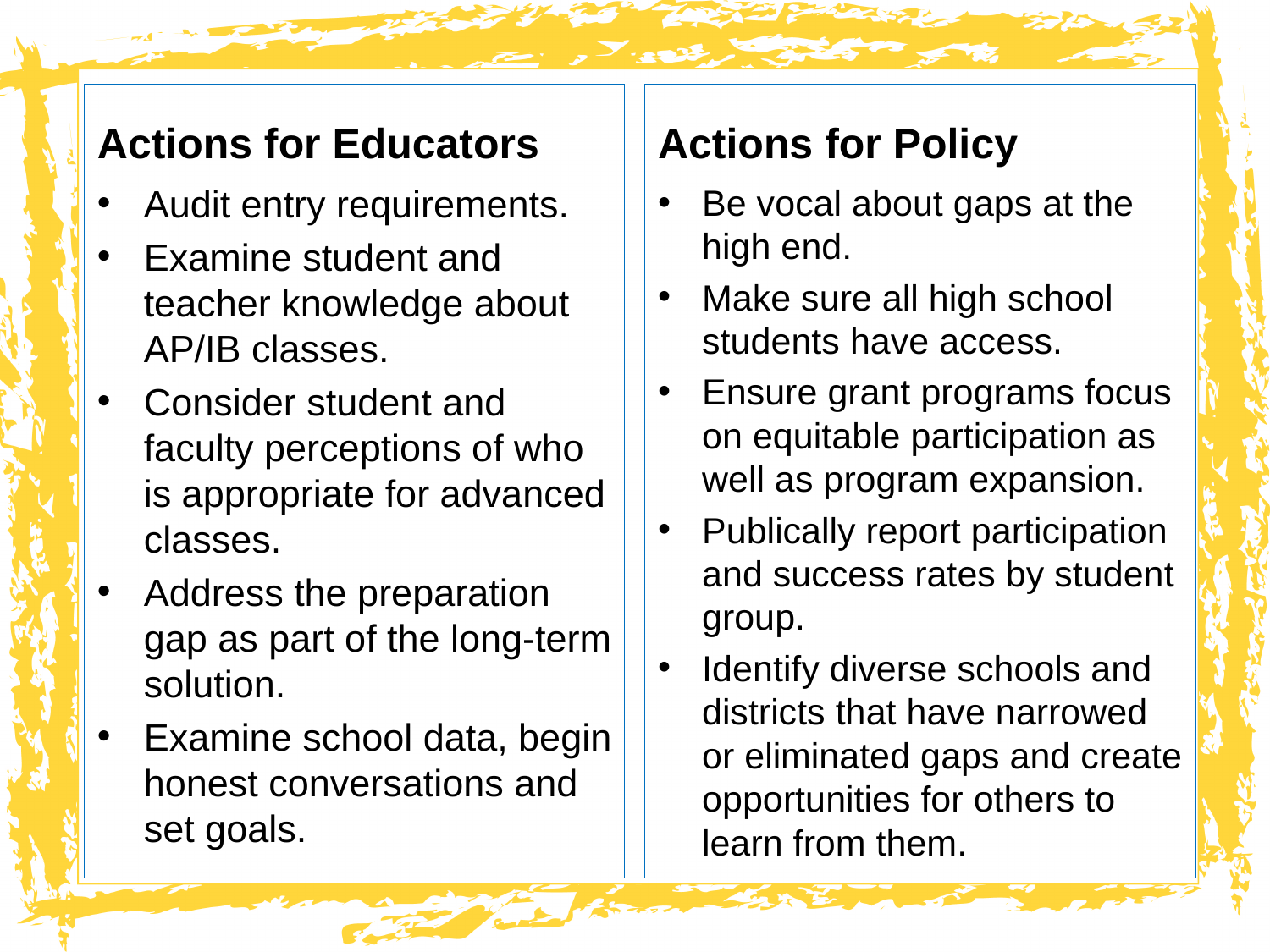

Actions for Educators
Actions for Policy
Audit entry requirements.
Examine student and teacher knowledge about AP/IB classes.
Consider student and faculty perceptions of who is appropriate for advanced classes.
Address the preparation gap as part of the long-term solution.
Examine school data, begin honest conversations and set goals.

Be vocal about gaps at the high end.
Make sure all high school students have access.
Ensure grant programs focus on equitable participation as well as program expansion.
Publically report participation and success rates by student group.
Identify diverse schools and districts that have narrowed or eliminated gaps and create opportunities for others to learn from them.